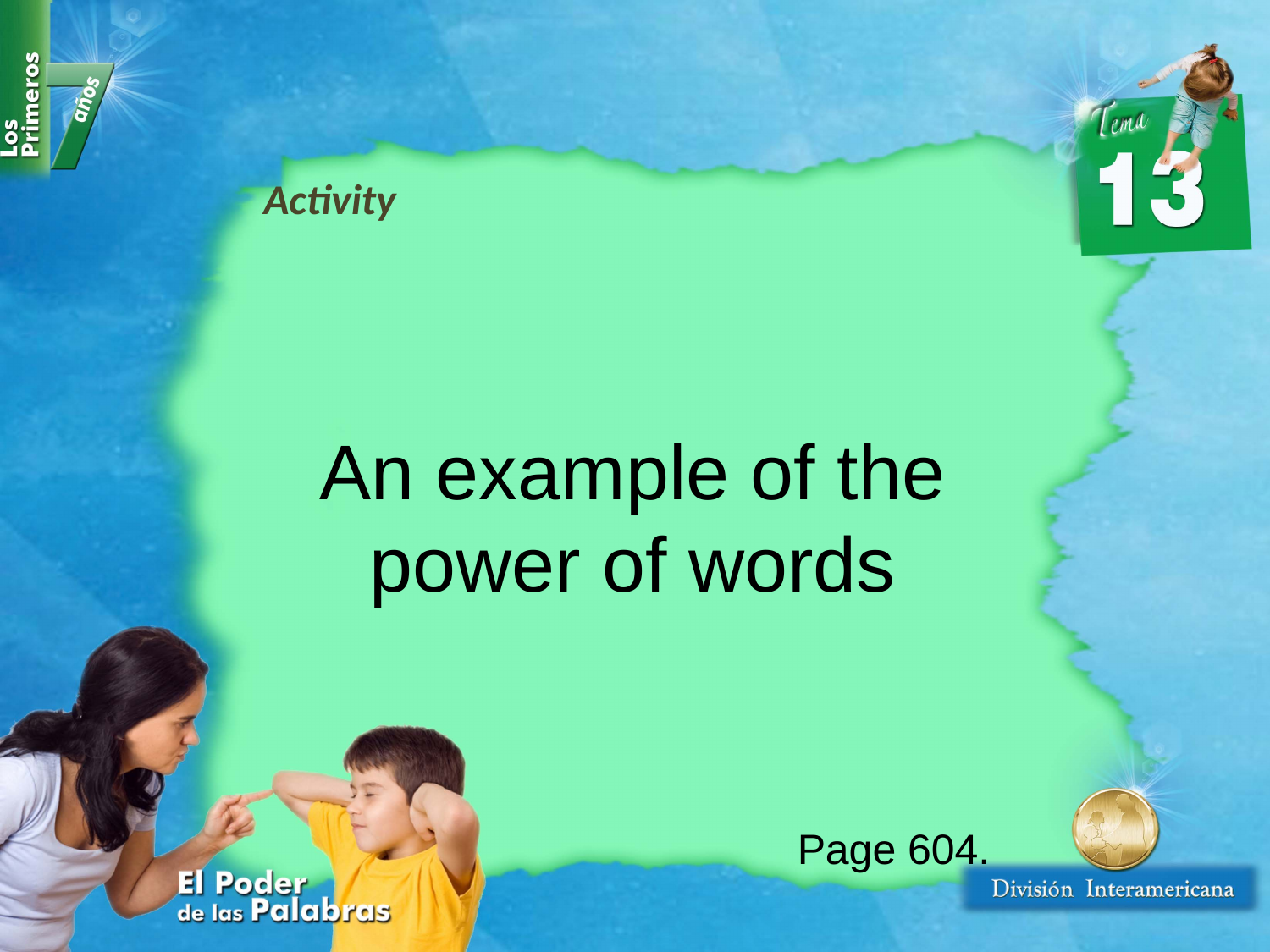

Activity
An example of the power of words
Page 604.